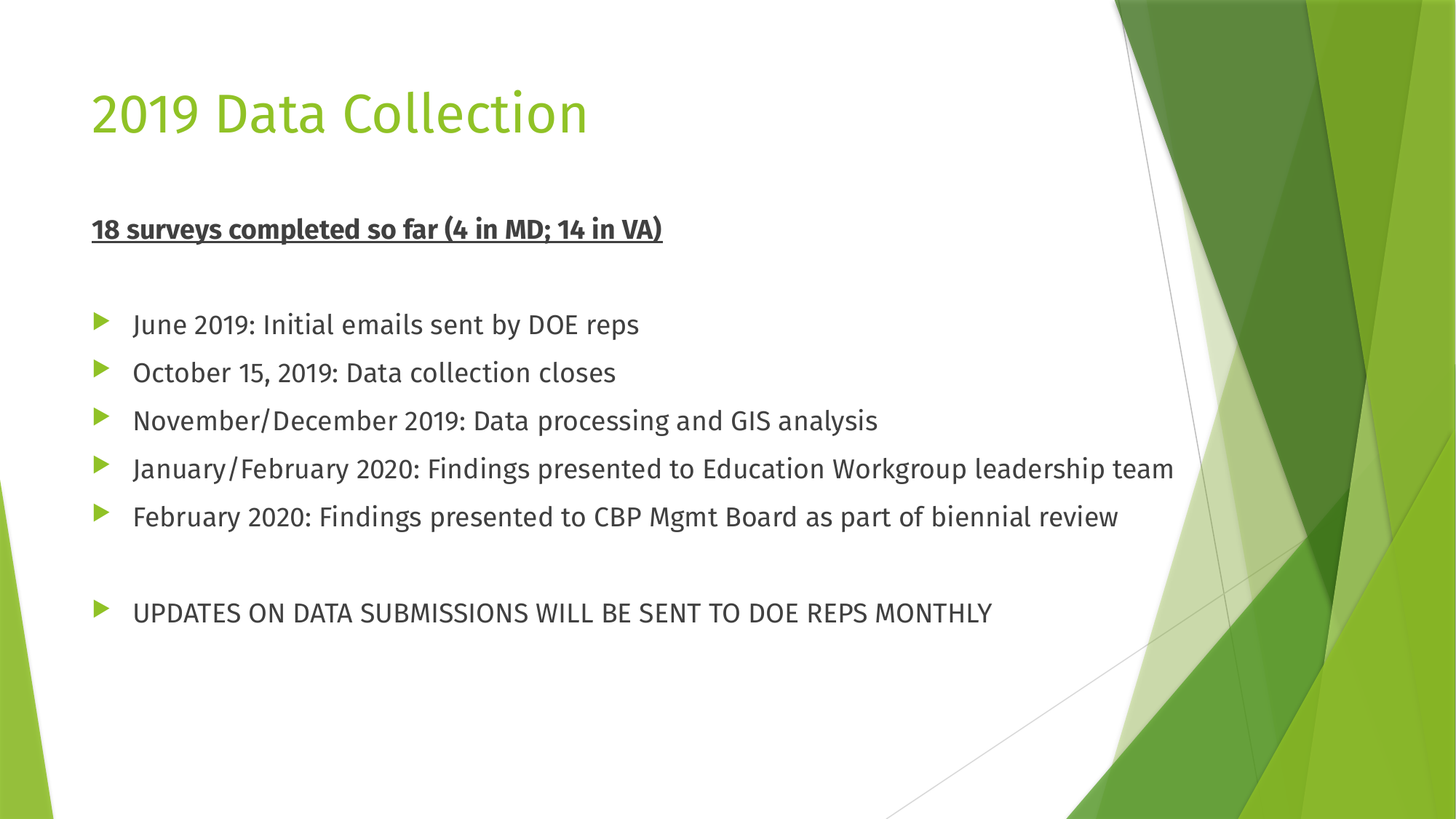

# 2019 Data Collection
18 surveys completed so far (4 in MD; 14 in VA)

June 2019: Initial emails sent by DOE reps
October 15, 2019: Data collection closes
November/December 2019: Data processing and GIS analysis
January/February 2020: Findings presented to Education Workgroup leadership team
February 2020: Findings presented to CBP Mgmt Board as part of biennial review

UPDATES ON DATA SUBMISSIONS WILL BE SENT TO DOE REPS MONTHLY